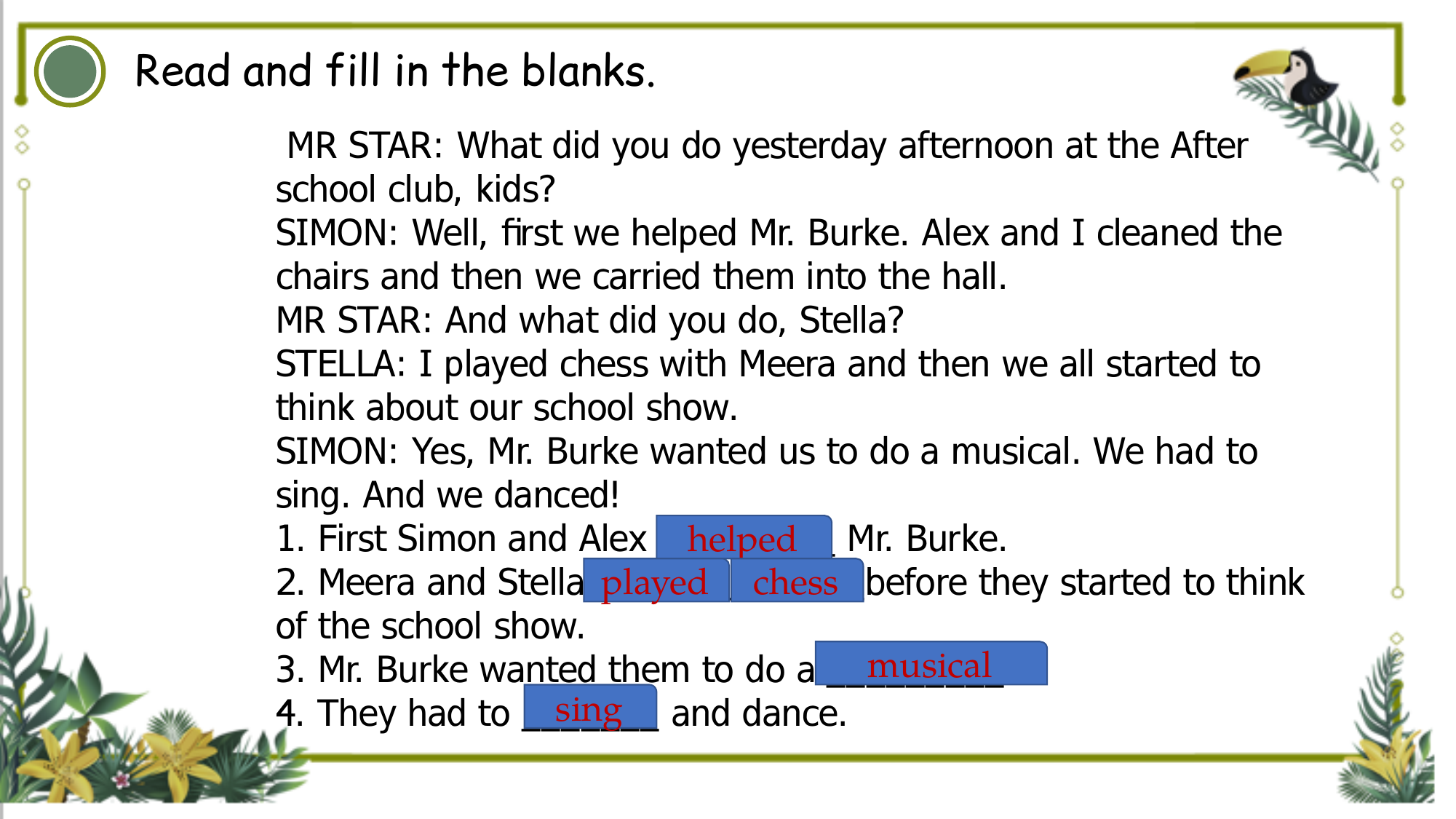

Read and fill in the blanks.

 MR STAR: What did you do yesterday afternoon at the After school club, kids?
SIMON: Well, first we helped Mr. Burke. Alex and I cleaned the chairs and then we carried them into the hall.
MR STAR: And what did you do, Stella?
STELLA: I played chess with Meera and then we all started to think about our school show.
SIMON: Yes, Mr. Burke wanted us to do a musical. We had to sing. And we danced!
1. First Simon and Alex _________ Mr. Burke.
2. Meera and Stella ______ _______before they started to think of the school show.
3. Mr. Burke wanted them to do a _________.
4. They had to _______ and dance.
helped
chess
played
musical
sing